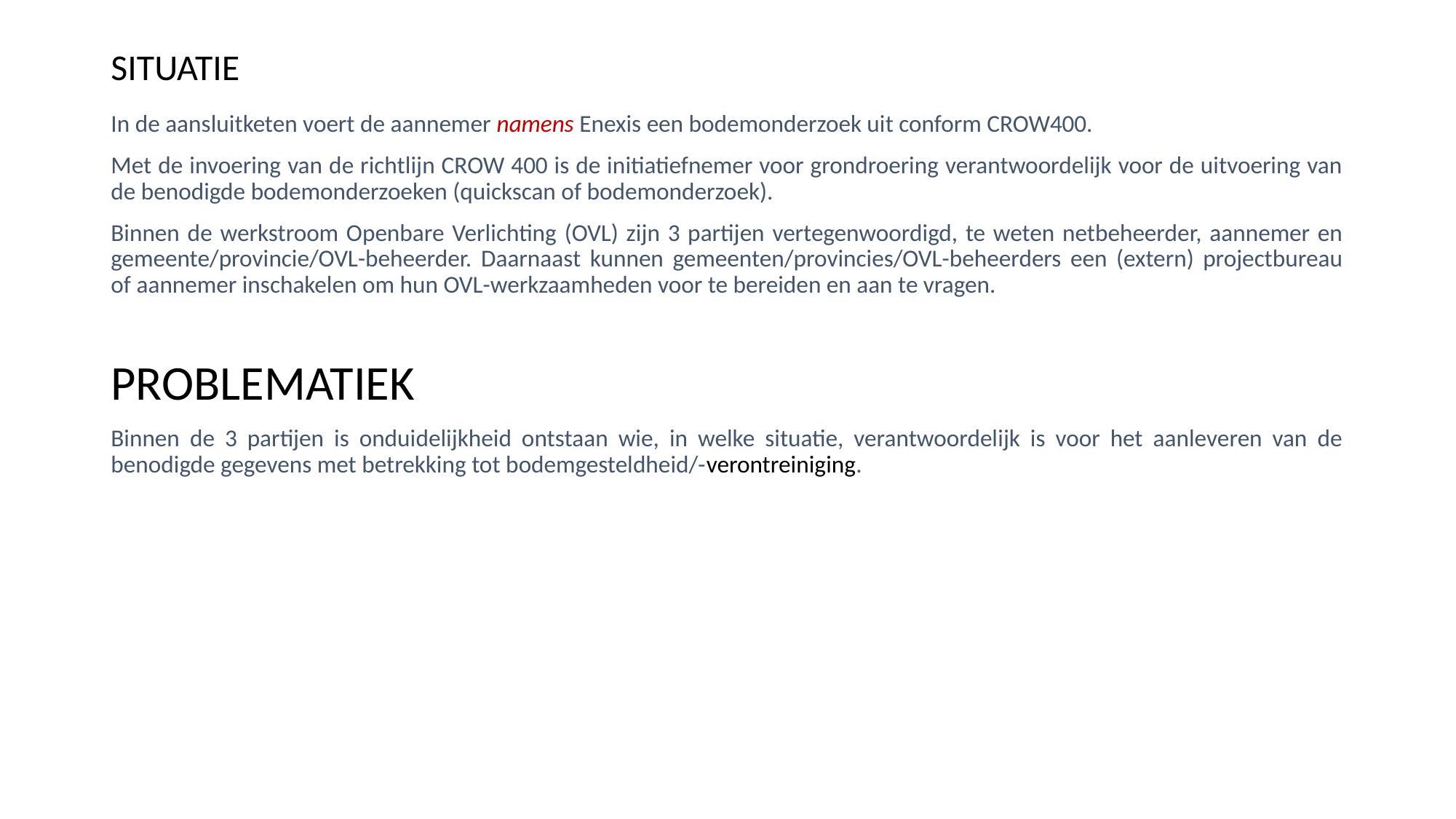

# SITUATIE
In de aansluitketen voert de aannemer namens Enexis een bodemonderzoek uit conform CROW400.
Met de invoering van de richtlijn CROW 400 is de initiatiefnemer voor grondroering verantwoordelijk voor de uitvoering van de benodigde bodemonderzoeken (quickscan of bodemonderzoek).
Binnen de werkstroom Openbare Verlichting (OVL) zijn 3 partijen vertegenwoordigd, te weten netbeheerder, aannemer en gemeente/provincie/OVL-beheerder. Daarnaast kunnen gemeenten/provincies/OVL-beheerders een (extern) projectbureau of aannemer inschakelen om hun OVL-werkzaamheden voor te bereiden en aan te vragen.

PROBLEMATIEK
Binnen de 3 partijen is onduidelijkheid ontstaan wie, in welke situatie, verantwoordelijk is voor het aanleveren van de benodigde gegevens met betrekking tot bodemgesteldheid/-verontreiniging.